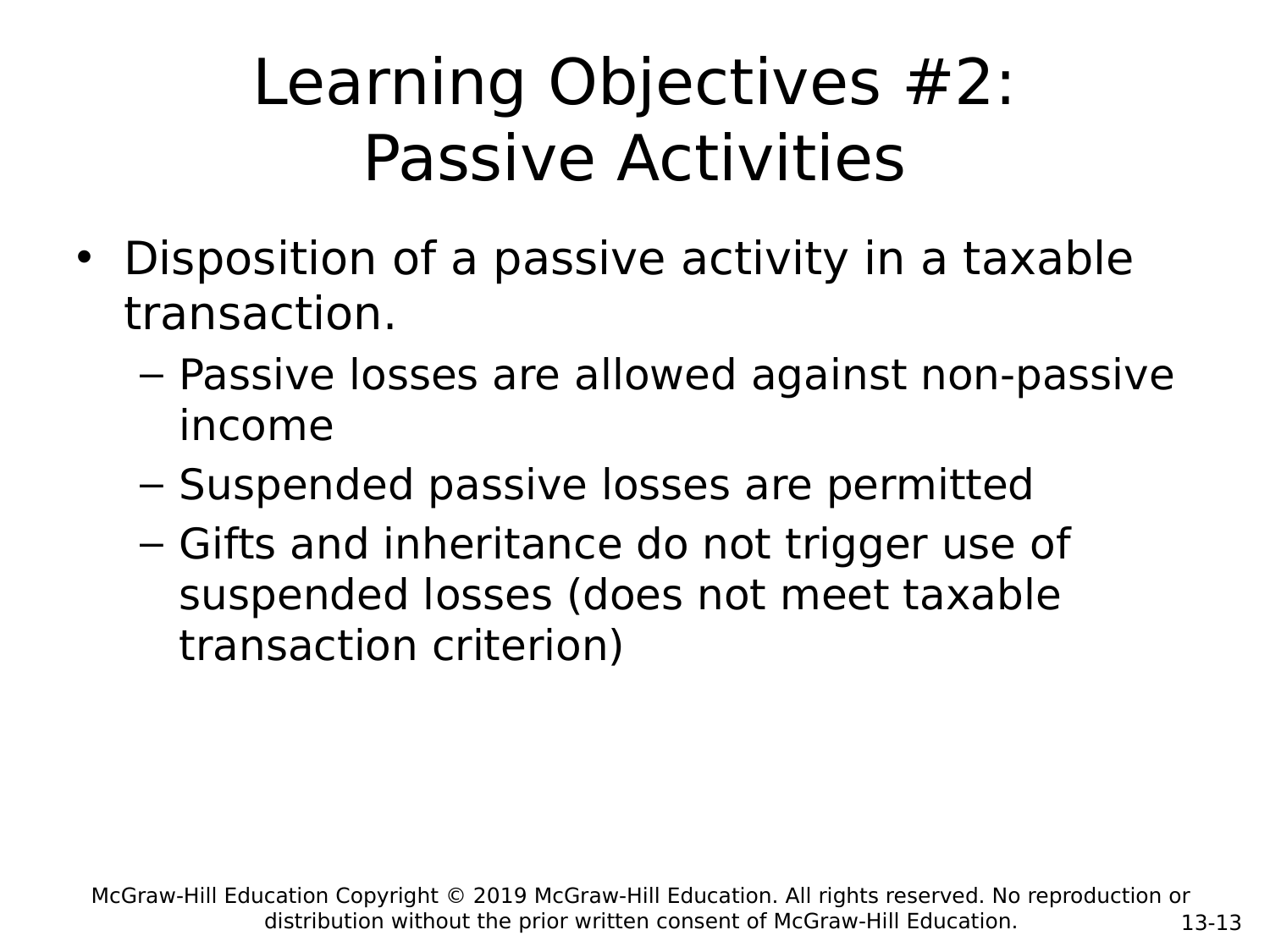

# Learning Objectives #2: Passive Activities
Disposition of a passive activity in a taxable transaction.
Passive losses are allowed against non-passive income
Suspended passive losses are permitted
Gifts and inheritance do not trigger use of suspended losses (does not meet taxable transaction criterion)
McGraw-Hill Education Copyright © 2019 McGraw-Hill Education. All rights reserved. No reproduction or distribution without the prior written consent of McGraw-Hill Education.
13-13